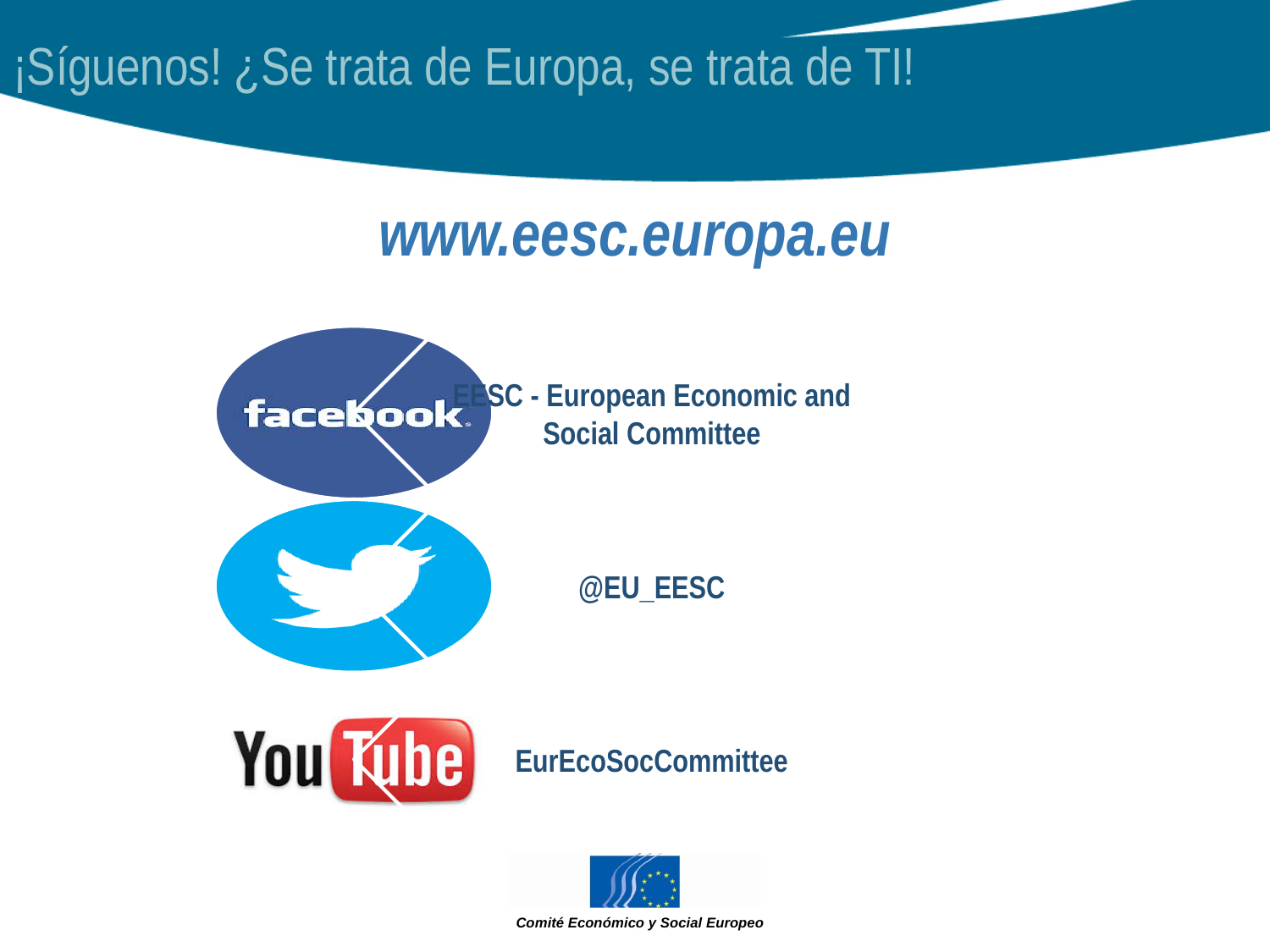

# ¡Síguenos! ¿Se trata de Europa, se trata de TI!
www.eesc.europa.eu

EESC - European Economic and Social Committee
@EU_EESC
EurEcoSocCommittee
Comité Económico y Social Europeo